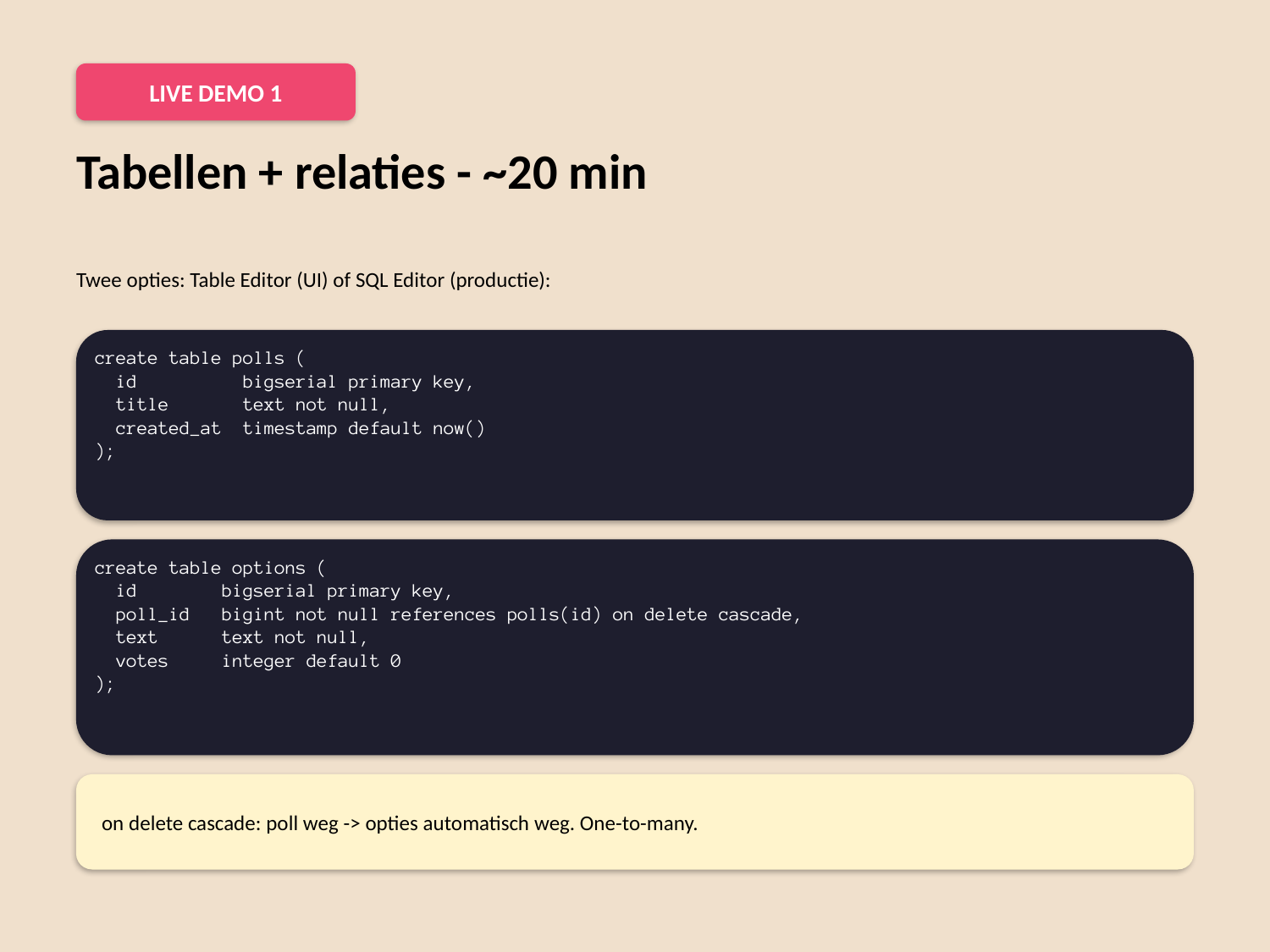

LIVE DEMO 1
Tabellen + relaties - ~20 min
Twee opties: Table Editor (UI) of SQL Editor (productie):

create table polls (
  id          bigserial primary key,
  title       text not null,
  created_at  timestamp default now()
);

create table options (
  id        bigserial primary key,
  poll_id   bigint not null references polls(id) on delete cascade,
  text      text not null,
  votes     integer default 0
);

on delete cascade: poll weg -> opties automatisch weg. One-to-many.